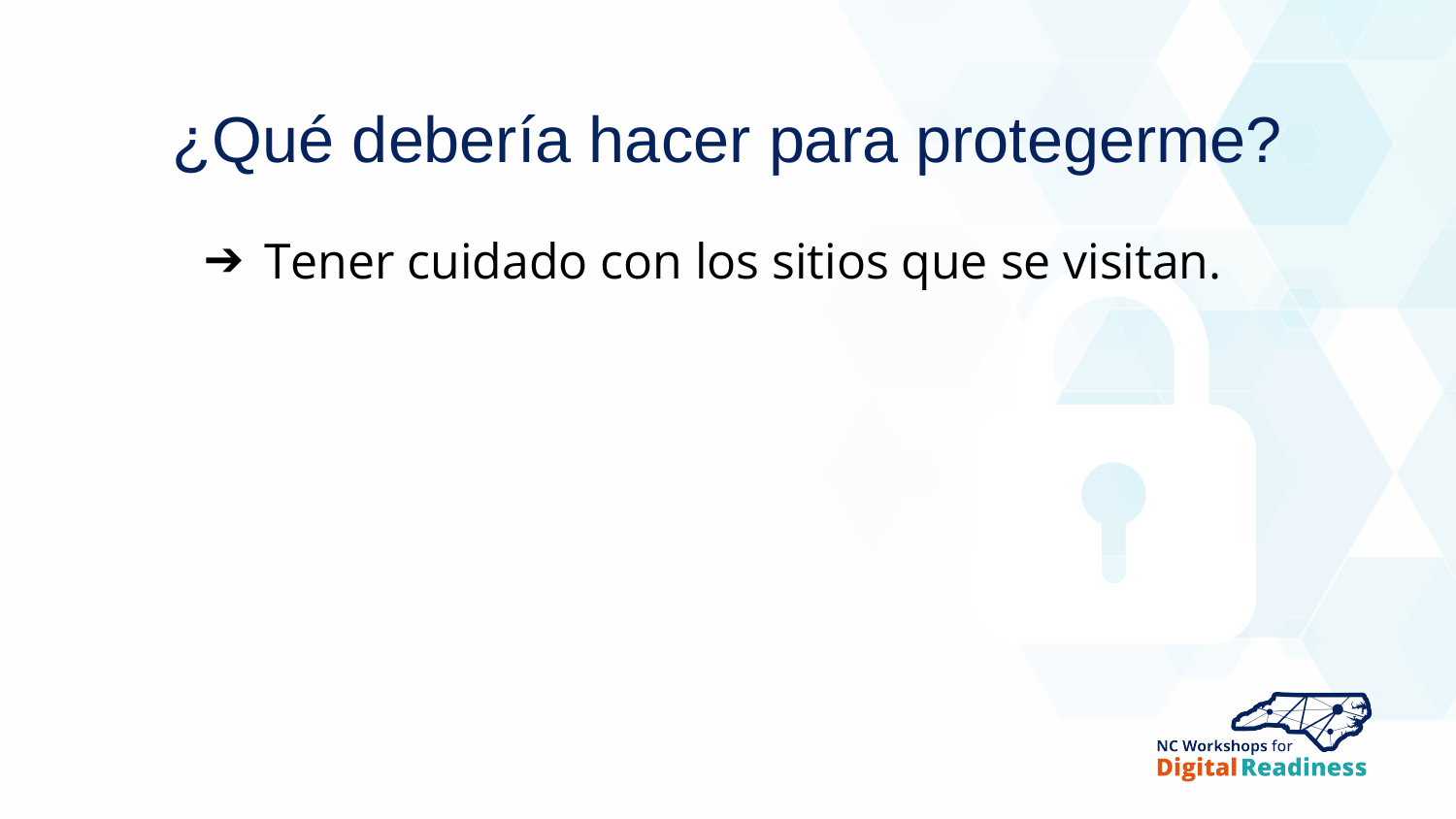

¿Qué debería hacer para protegerme?
Tener cuidado con los sitios que se visitan.